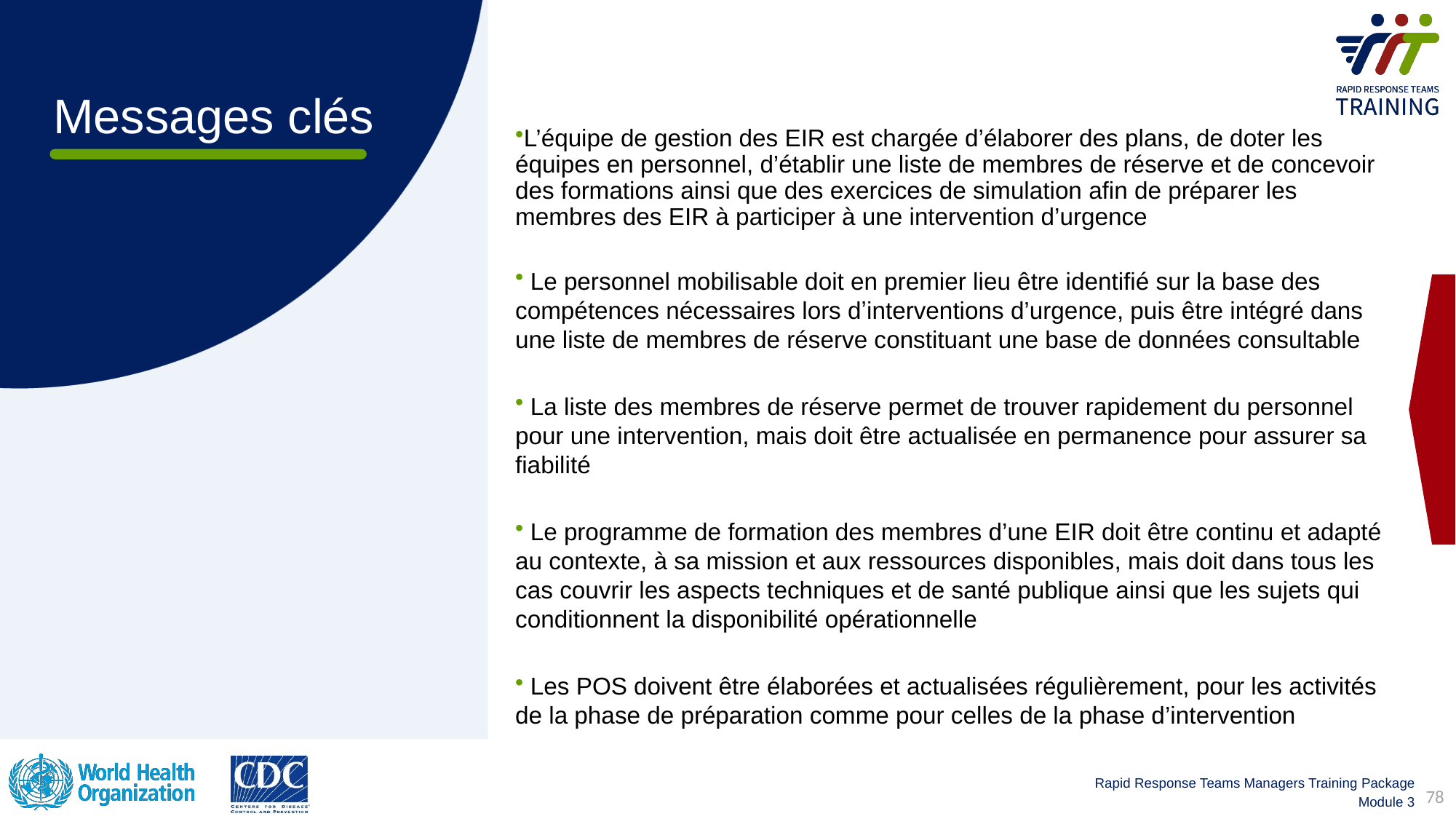

L’équipe de gestion des EIR est chargée d’élaborer des plans, de doter les équipes en personnel, d’établir une liste de membres de réserve et de concevoir des formations ainsi que des exercices de simulation afin de préparer les membres des EIR à participer à une intervention d’urgence

 ​Le personnel mobilisable doit en premier lieu être identifié sur la base des compétences nécessaires lors dʼinterventions d’urgence, puis être intégré dans une liste de membres de réserve constituant une base de données consultable

 ​La liste des membres de réserve permet de trouver rapidement du personnel pour une intervention, mais doit être actualisée en permanence pour assurer sa fiabilité

 ​Le programme de formation des membres d’une EIR doit être continu et adapté au contexte, à sa mission et aux ressources disponibles, mais doit dans tous les cas couvrir les aspects techniques et de santé publique ainsi que les sujets qui conditionnent la disponibilité opérationnelle

 ​Les POS doivent être élaborées et actualisées régulièrement, pour les activités de la phase de préparation comme pour celles de la phase d’intervention

78